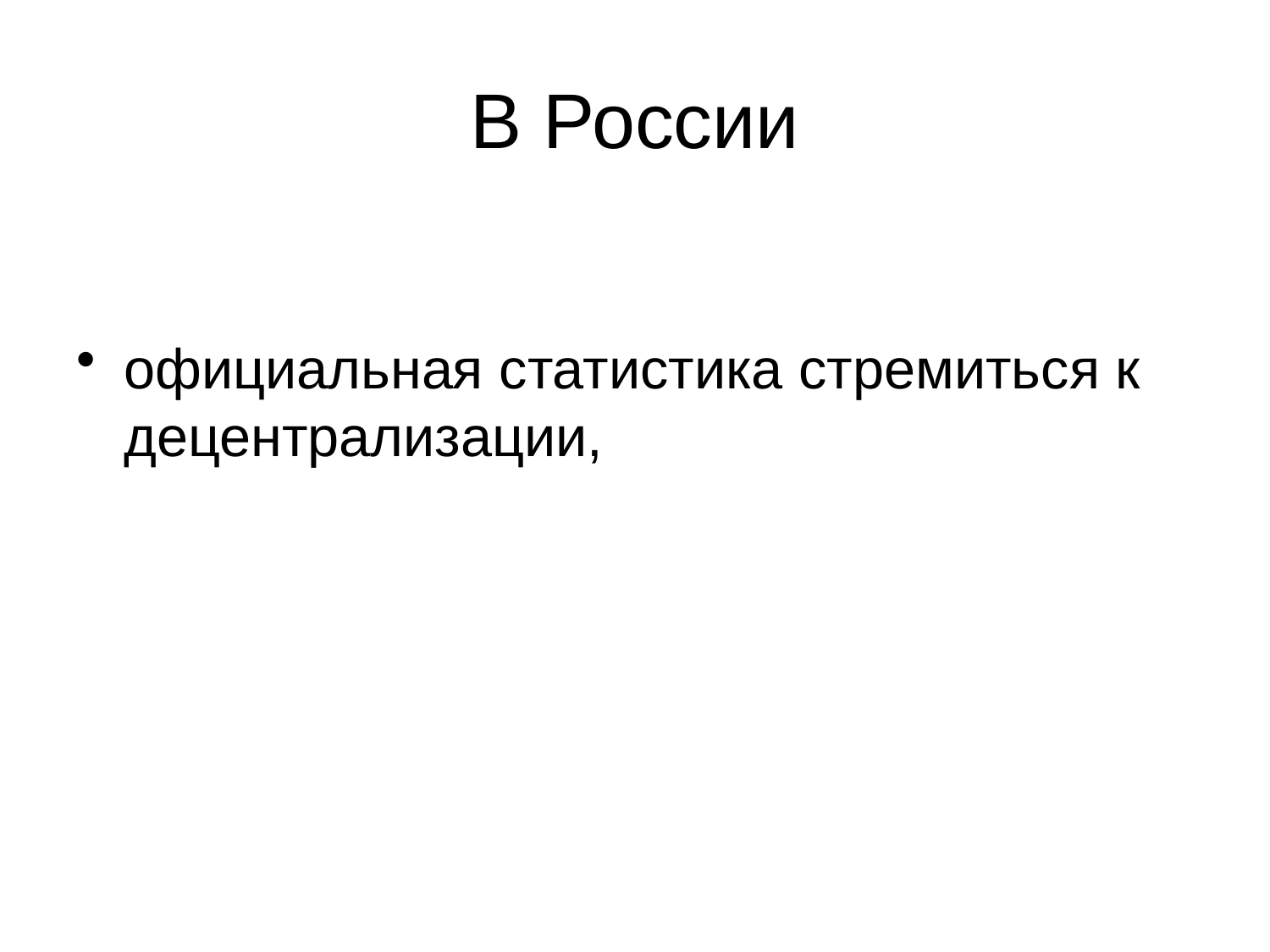

# В России
официальная статистика стремиться к децентрализации,